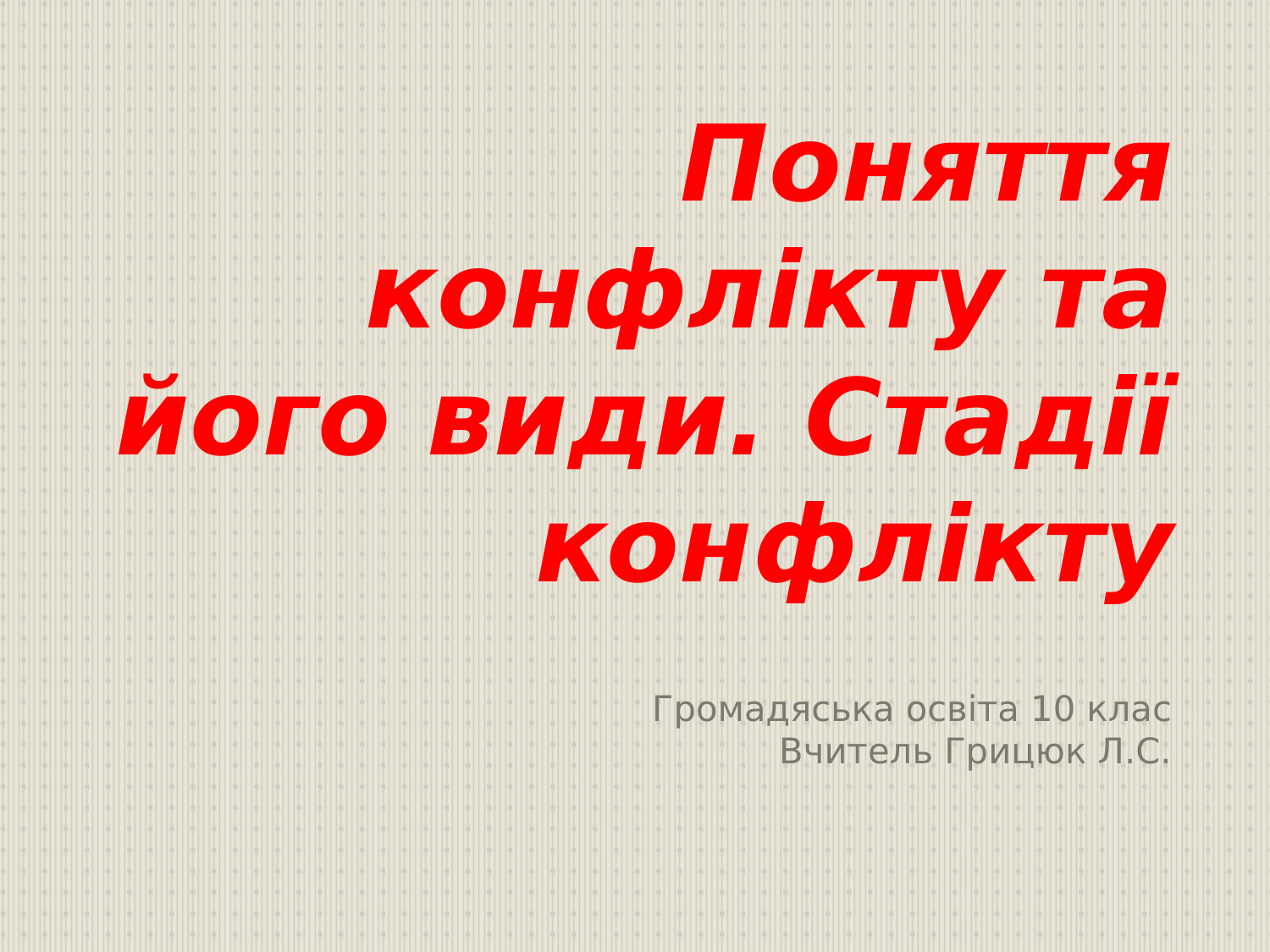

# Поняття конфлікту та його види. Стадії конфлікту
Громадяська освіта 10 клас
Вчитель Грицюк Л.С.